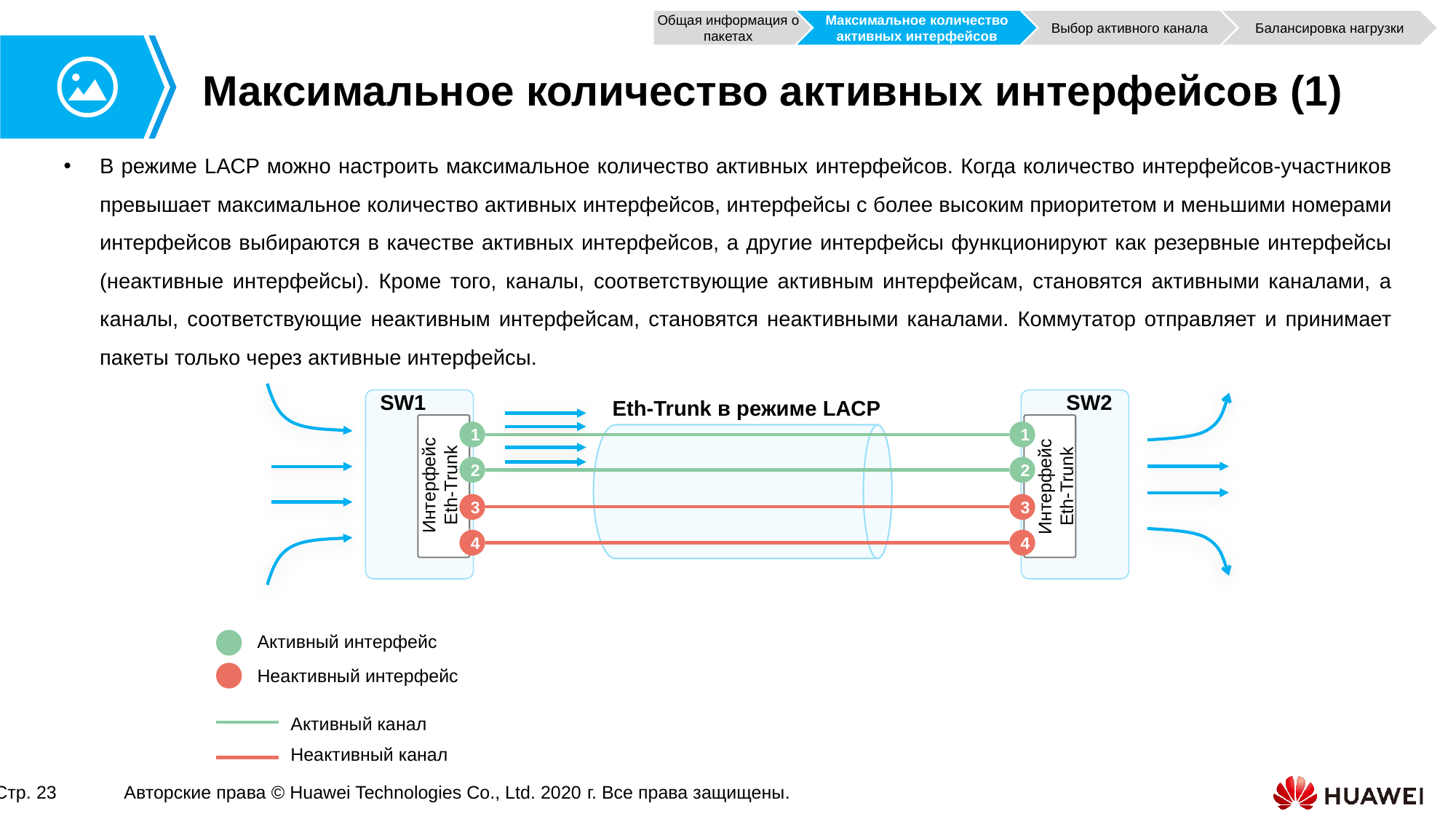

Общая информация о пакетах
Максимальное количество активных интерфейсов
Выбор активного канала
Балансировка нагрузки
# Максимальное количество активных интерфейсов (1)
В режиме LACP можно настроить максимальное количество активных интерфейсов. Когда количество интерфейсов-участников превышает максимальное количество активных интерфейсов, интерфейсы с более высоким приоритетом и меньшими номерами интерфейсов выбираются в качестве активных интерфейсов, а другие интерфейсы функционируют как резервные интерфейсы (неактивные интерфейсы). Кроме того, каналы, соответствующие активным интерфейсам, становятся активными каналами, а каналы, соответствующие неактивным интерфейсам, становятся неактивными каналами. Коммутатор отправляет и принимает пакеты только через активные интерфейсы.
SW1
SW2

Eth-Trunk в режиме LACP

Интерфейс Eth-Trunk
Интерфейс Eth-Trunk

1
1

2
2
3
3
4
4
Активный интерфейс

Неактивный интерфейс

Активный канал
Неактивный канал